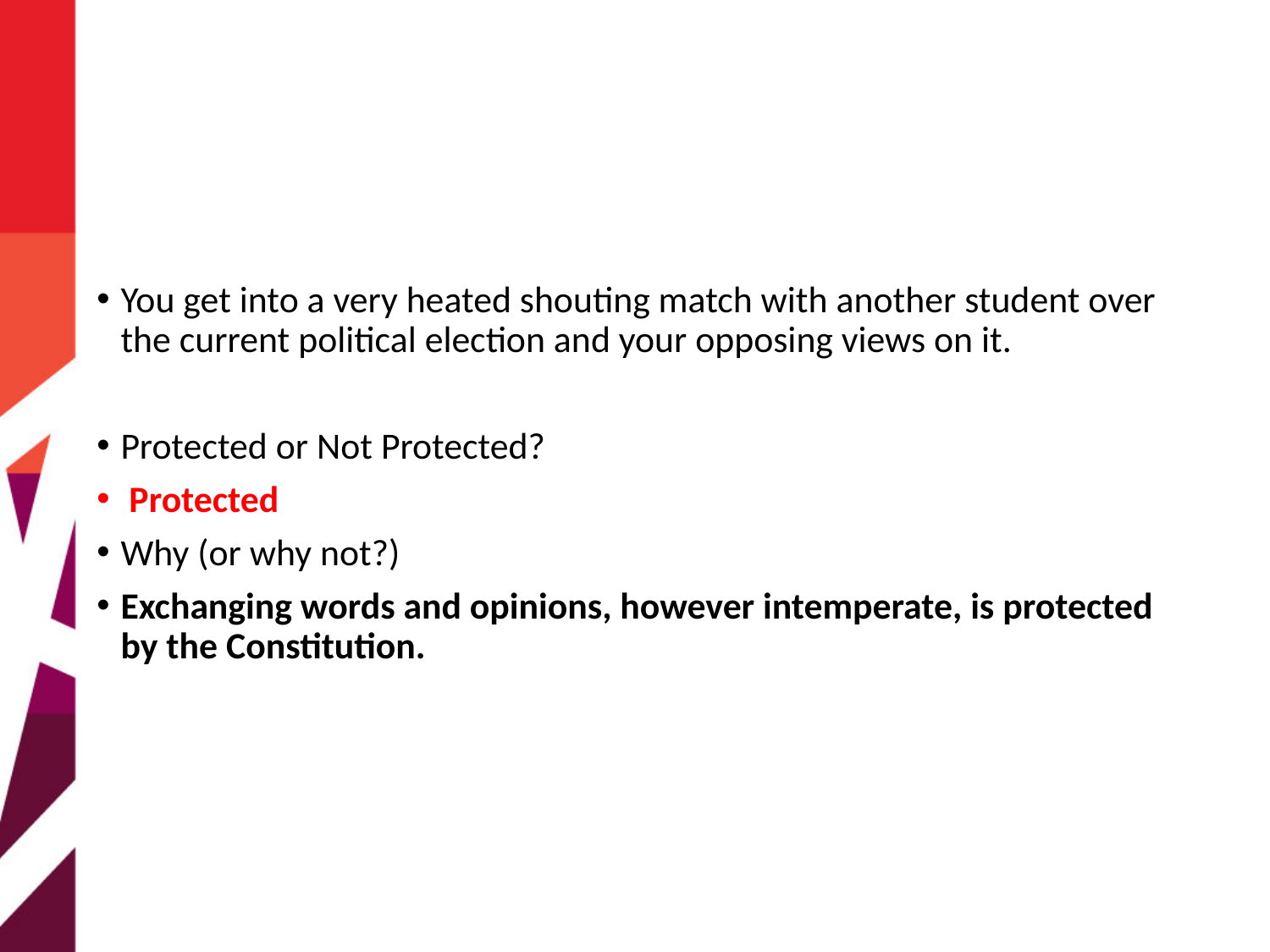

You get into a very heated shouting match with another student over the current political election and your opposing views on it.

Protected or Not Protected?
 Protected
Why (or why not?)
Exchanging words and opinions, however intemperate, is protected by the Constitution.